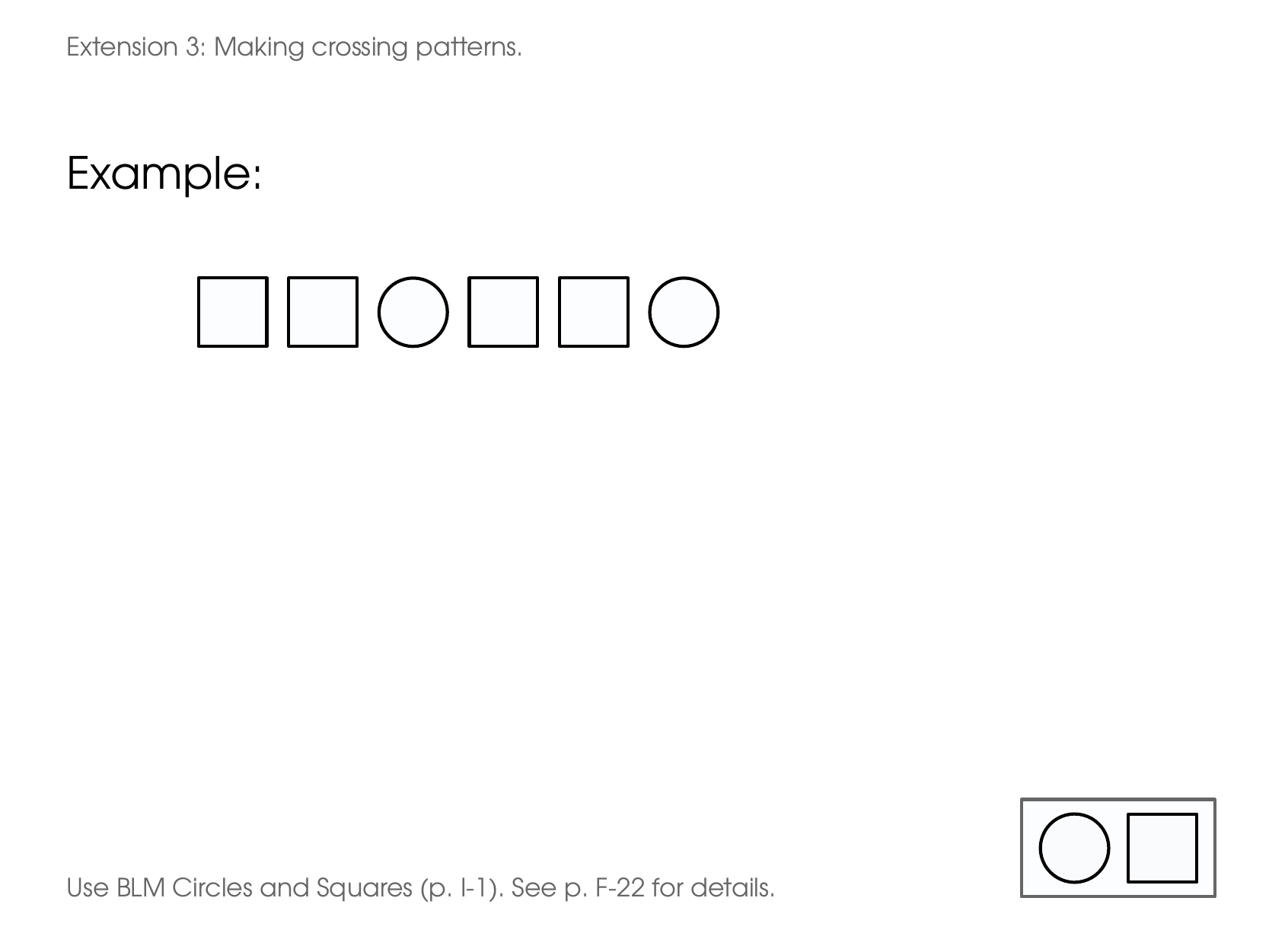

Extension 3: Making crossing patterns.
Example:

Use BLM Circles and Squares (p. I-1). See p. F-22 for details.